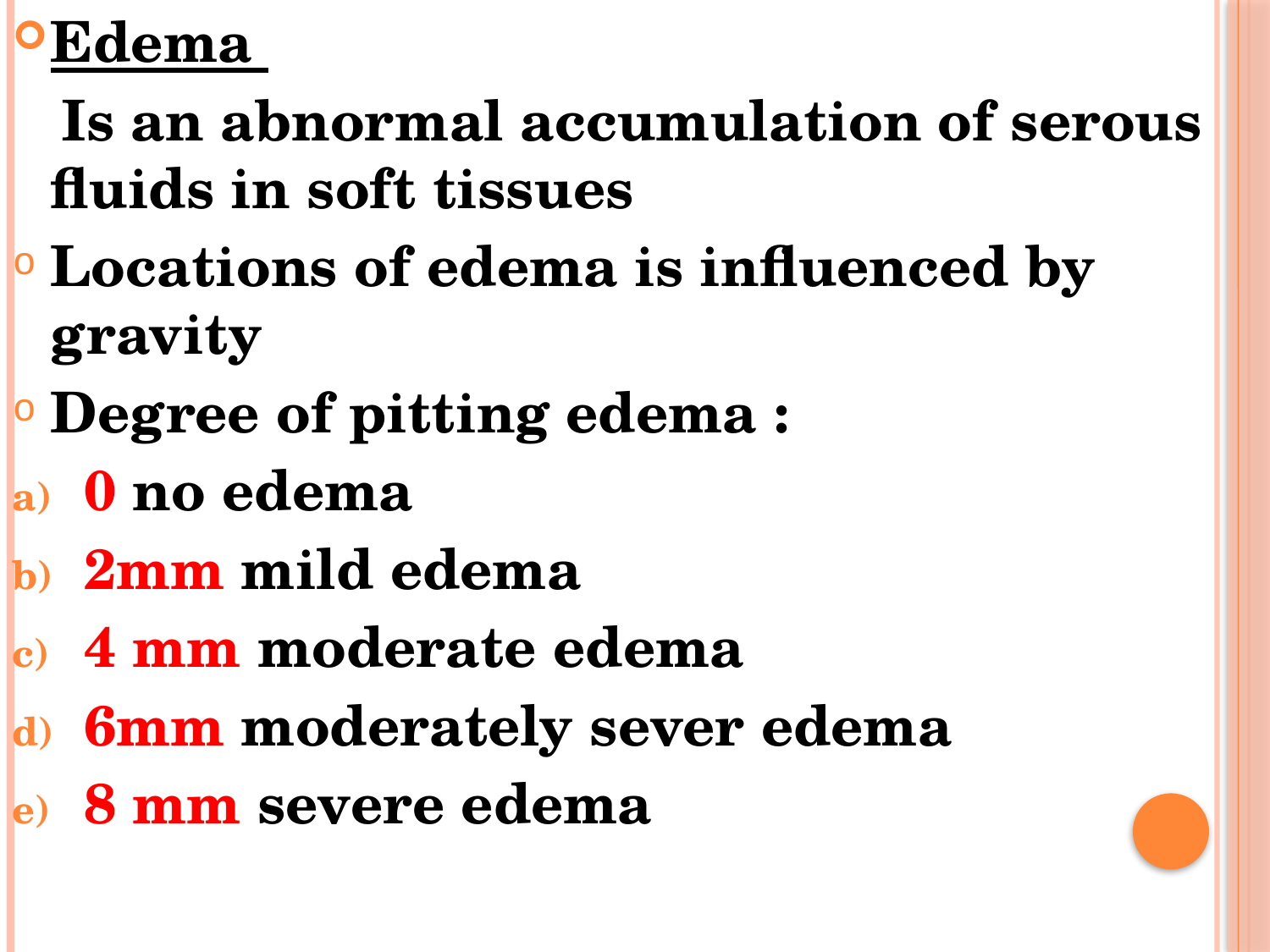

Edema
   Is an abnormal accumulation of serous fluids in soft tissues
Locations of edema is influenced by gravity
Degree of pitting edema :
0 no edema
2mm mild edema
4 mm moderate edema
6mm moderately sever edema
8 mm severe edema

#